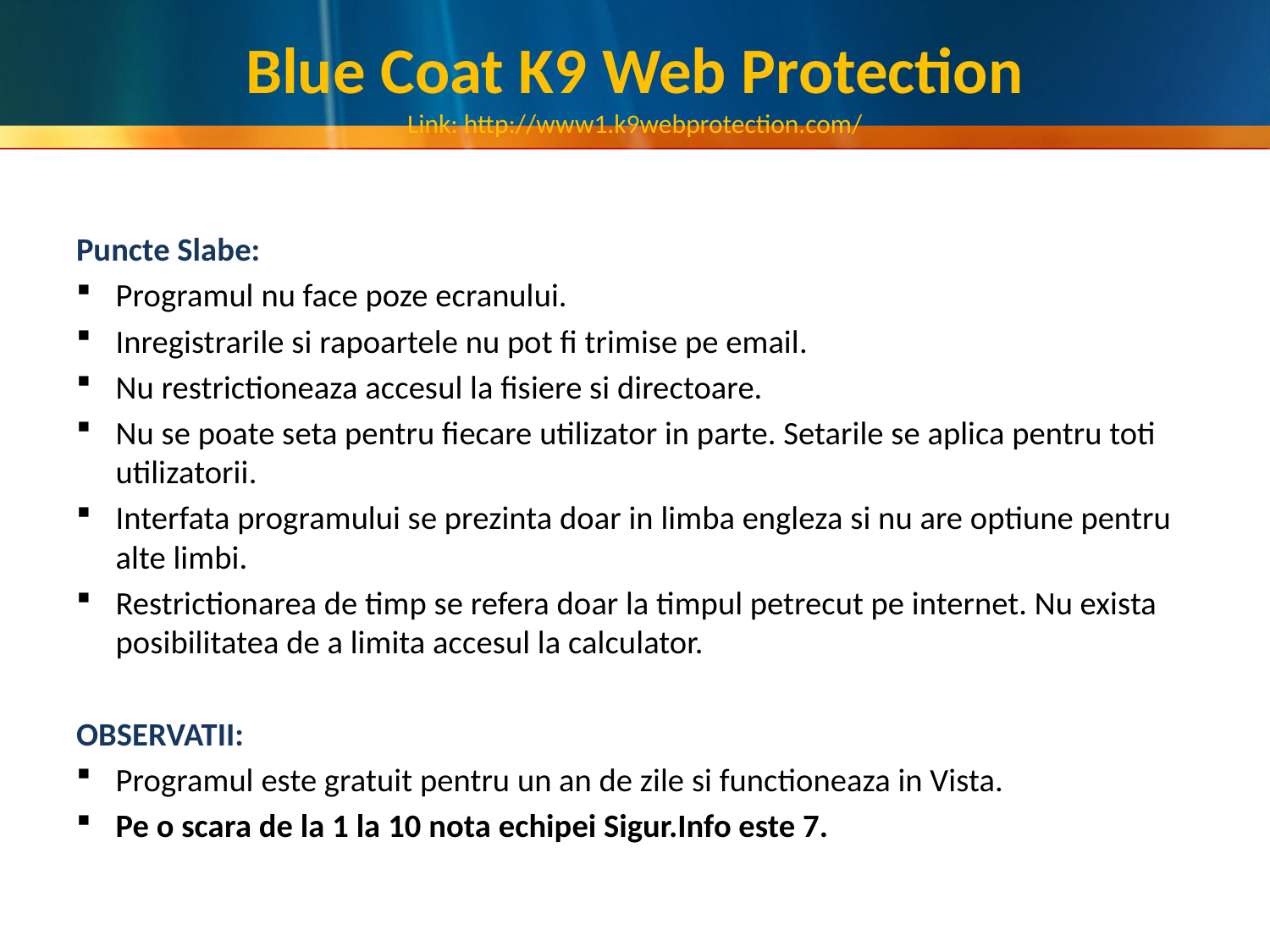

# Blue Coat K9 Web Protection Link: http://www1.k9webprotection.com/
Puncte Slabe:
Programul nu face poze ecranului.
Inregistrarile si rapoartele nu pot fi trimise pe email.
Nu restrictioneaza accesul la fisiere si directoare.
Nu se poate seta pentru fiecare utilizator in parte. Setarile se aplica pentru toti utilizatorii.
Interfata programului se prezinta doar in limba engleza si nu are optiune pentru alte limbi.
Restrictionarea de timp se refera doar la timpul petrecut pe internet. Nu exista posibilitatea de a limita accesul la calculator.

OBSERVATII:
Programul este gratuit pentru un an de zile si functioneaza in Vista.
Pe o scara de la 1 la 10 nota echipei Sigur.Info este 7.